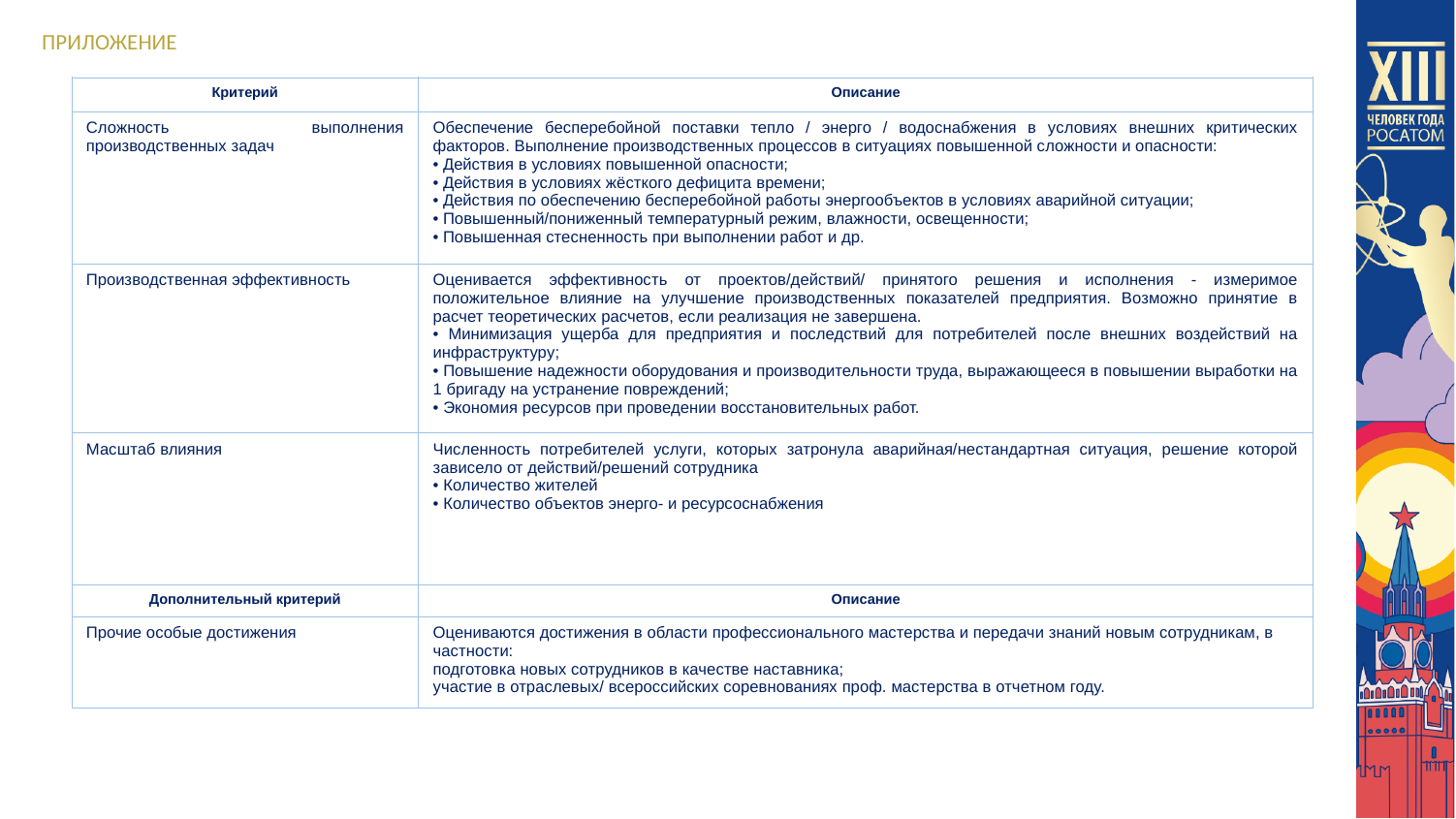

ПРИЛОЖЕНИЕ
| Критерий | Описание |
| --- | --- |
| Сложность выполнения производственных задач | Обеспечение бесперебойной поставки тепло / энерго / водоснабжения в условиях внешних критических факторов. Выполнение производственных процессов в ситуациях повышенной сложности и опасности: • Действия в условиях повышенной опасности; • Действия в условиях жёсткого дефицита времени; • Действия по обеспечению бесперебойной работы энергообъектов в условиях аварийной ситуации; • Повышенный/пониженный температурный режим, влажности, освещенности; • Повышенная стесненность при выполнении работ и др. |
| Производственная эффективность | Оценивается эффективность от проектов/действий/ принятого решения и исполнения - измеримое положительное влияние на улучшение производственных показателей предприятия. Возможно принятие в расчет теоретических расчетов, если реализация не завершена. • Минимизация ущерба для предприятия и последствий для потребителей после внешних воздействий на инфраструктуру; • Повышение надежности оборудования и производительности труда, выражающееся в повышении выработки на 1 бригаду на устранение повреждений; • Экономия ресурсов при проведении восстановительных работ. |
| Масштаб влияния | Численность потребителей услуги, которых затронула аварийная/нестандартная ситуация, решение которой зависело от действий/решений сотрудника • Количество жителей • Количество объектов энерго- и ресурсоснабжения |
| Дополнительный критерий | Описание |
| Прочие особые достижения | Оцениваются достижения в области профессионального мастерства и передачи знаний новым сотрудникам, в частности: подготовка новых сотрудников в качестве наставника; участие в отраслевых/ всероссийских соревнованиях проф. мастерства в отчетном году. |